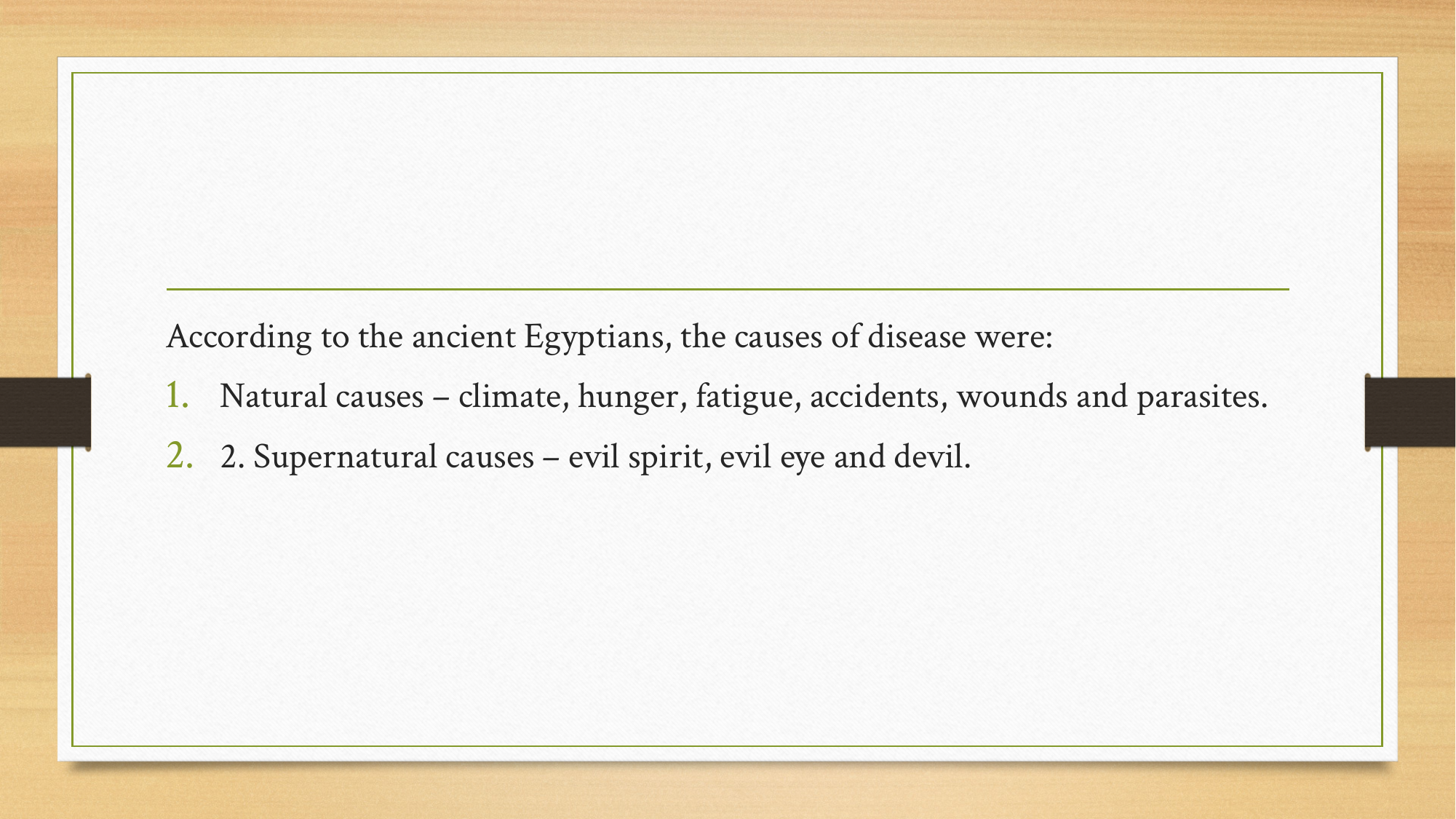

According to the ancient Egyptians, the causes of disease were:
Natural causes – climate, hunger, fatigue, accidents, wounds and parasites.
2. Supernatural causes – evil spirit, evil eye and devil.